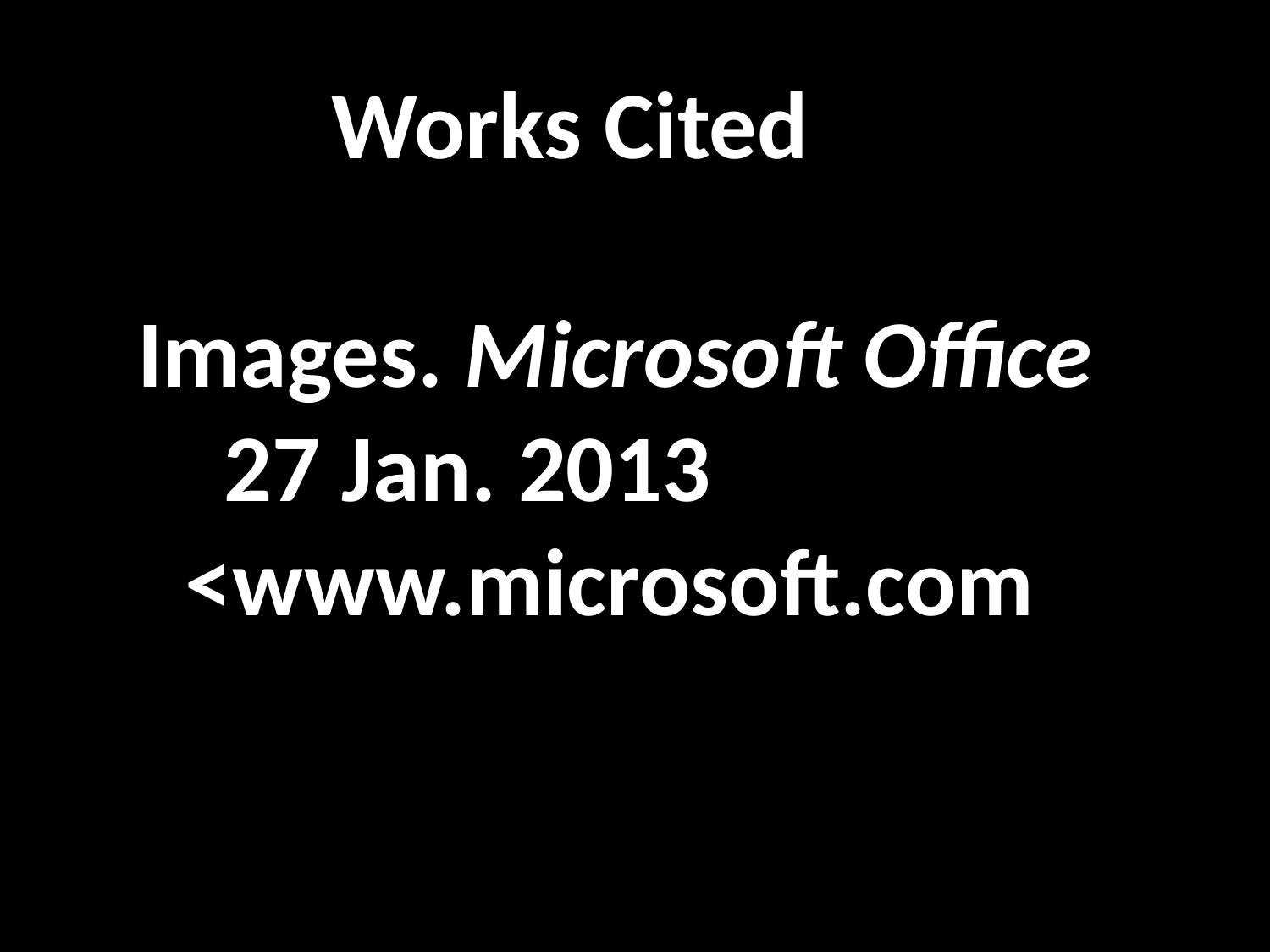

Works Cited

Images. Microsoft Office
    27 Jan. 2013 <www.microsoft.com